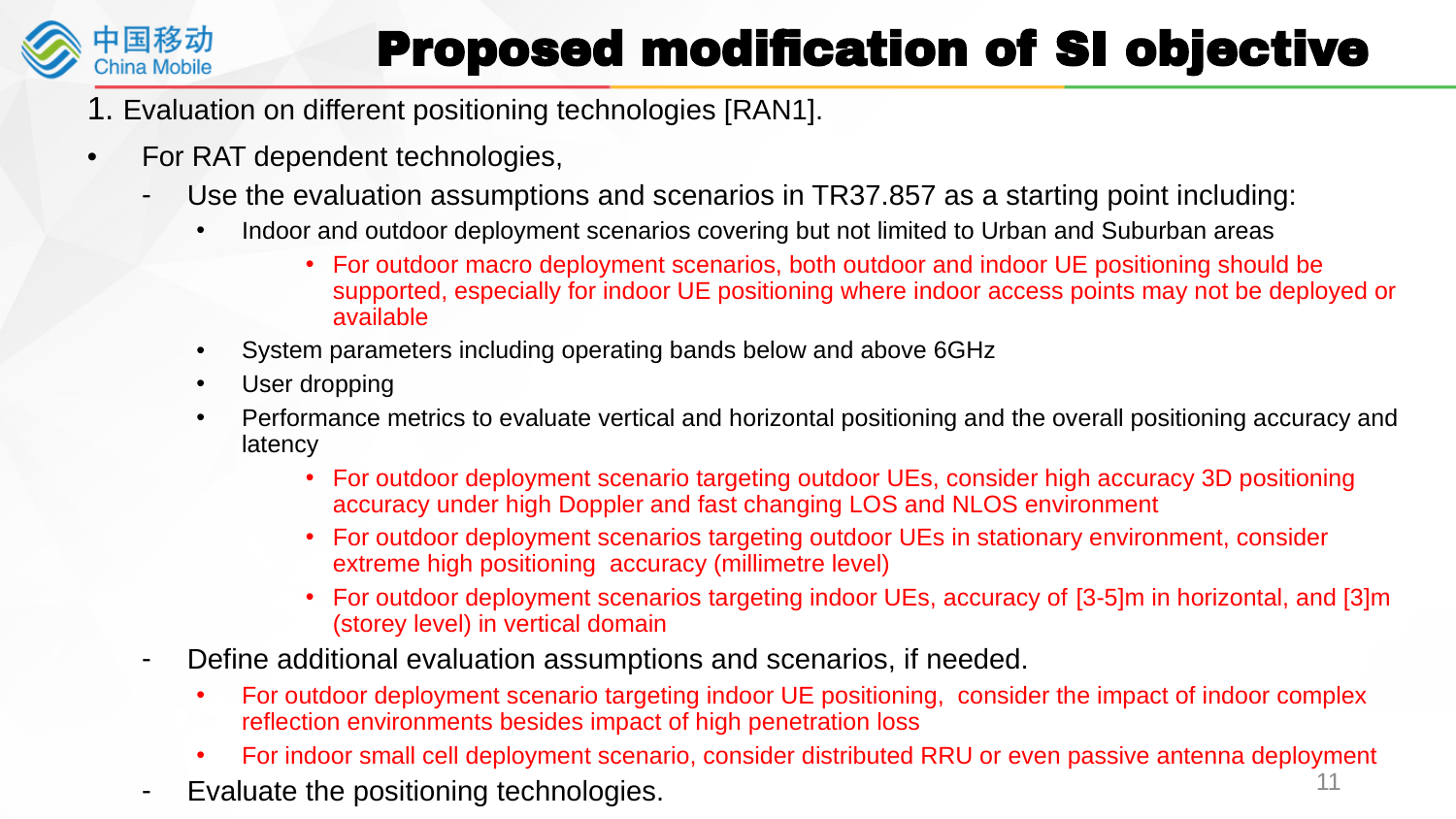

# Proposed modification of SI objective
1. Evaluation on different positioning technologies [RAN1].
For RAT dependent technologies,
Use the evaluation assumptions and scenarios in TR37.857 as a starting point including:
Indoor and outdoor deployment scenarios covering but not limited to Urban and Suburban areas
For outdoor macro deployment scenarios, both outdoor and indoor UE positioning should be supported, especially for indoor UE positioning where indoor access points may not be deployed or available
System parameters including operating bands below and above 6GHz
User dropping
Performance metrics to evaluate vertical and horizontal positioning and the overall positioning accuracy and latency
For outdoor deployment scenario targeting outdoor UEs, consider high accuracy 3D positioning accuracy under high Doppler and fast changing LOS and NLOS environment
For outdoor deployment scenarios targeting outdoor UEs in stationary environment, consider extreme high positioning  accuracy (millimetre level)
For outdoor deployment scenarios targeting indoor UEs, accuracy of [3-5]m in horizontal, and [3]m (storey level) in vertical domain
Define additional evaluation assumptions and scenarios, if needed.
For outdoor deployment scenario targeting indoor UE positioning,  consider the impact of indoor complex reflection environments besides impact of high penetration loss
For indoor small cell deployment scenario, consider distributed RRU or even passive antenna deployment
Evaluate the positioning technologies.
11